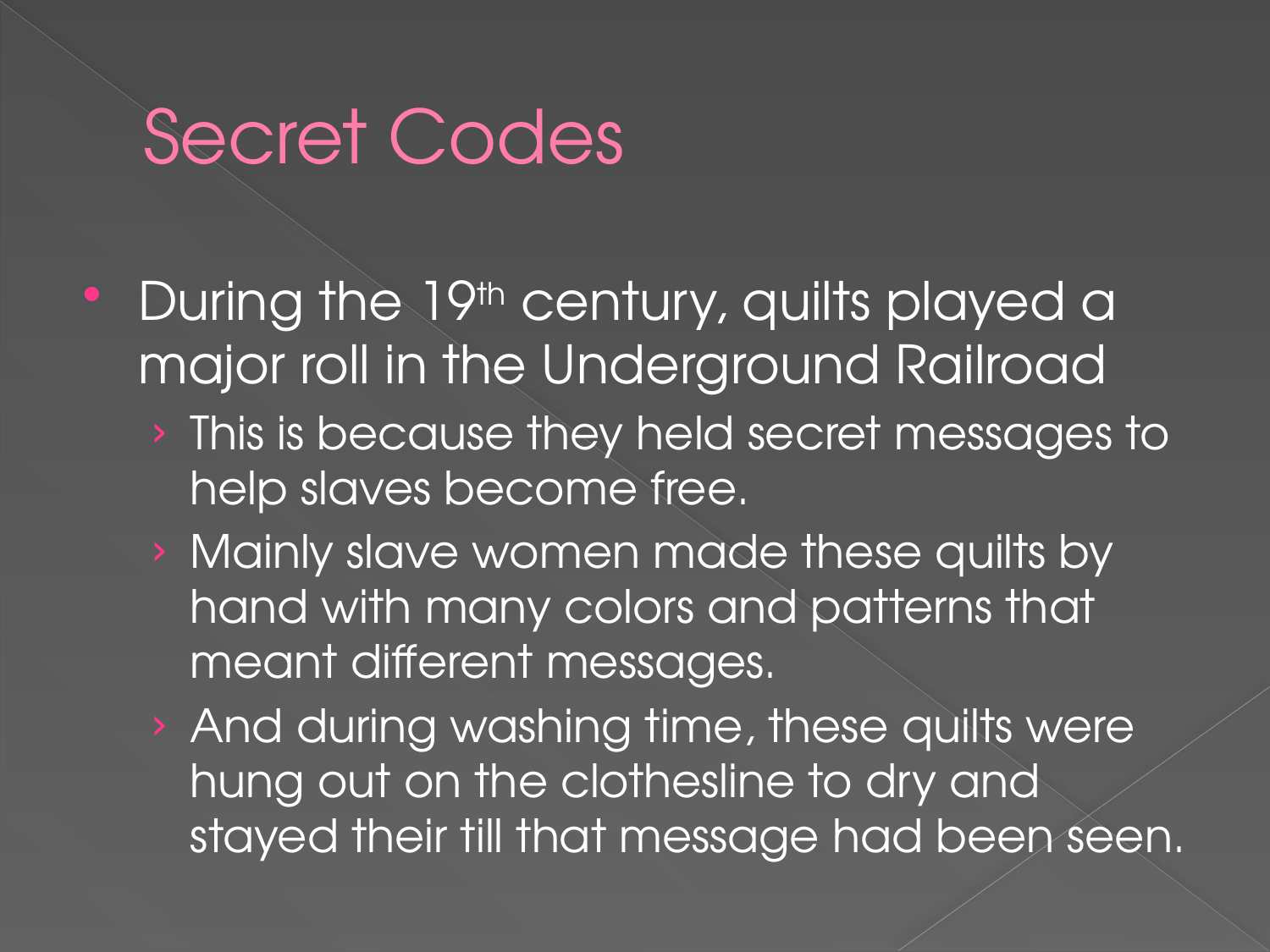

# Secret Codes
During the 19th century, quilts played a major roll in the Underground Railroad
This is because they held secret messages to help slaves become free.
Mainly slave women made these quilts by hand with many colors and patterns that meant different messages.
And during washing time, these quilts were hung out on the clothesline to dry and stayed their till that message had been seen.